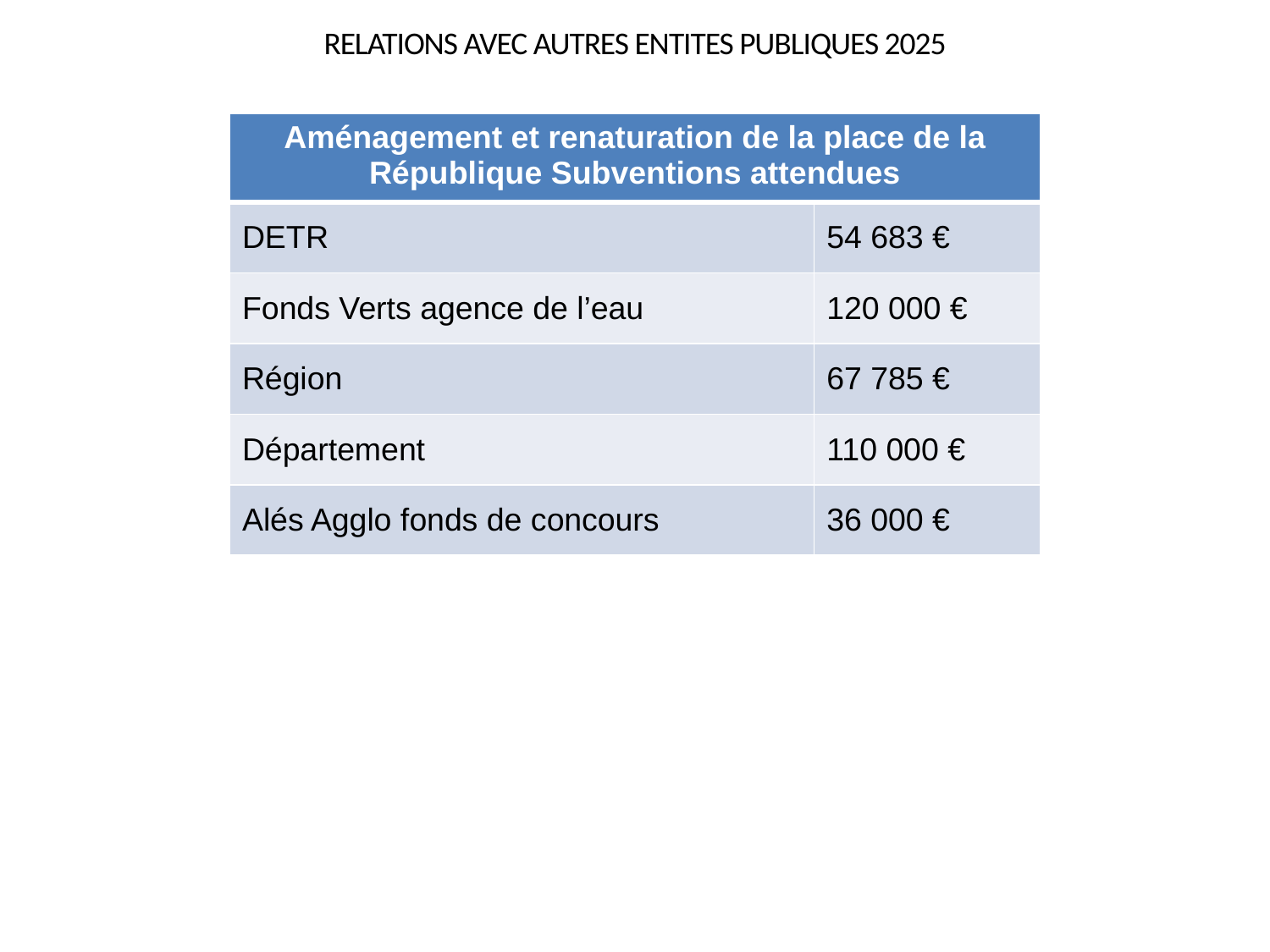

RELATIONS AVEC AUTRES ENTITES PUBLIQUES 2025
| Aménagement et renaturation de la place de la République Subventions attendues |  |
| --- | --- |
| DETR | 54 683 € |
| Fonds Verts agence de l’eau | 120 000 € |
| Région | 67 785 € |
| Département | 110 000 € |
| Alés Agglo fonds de concours | 36 000 € |